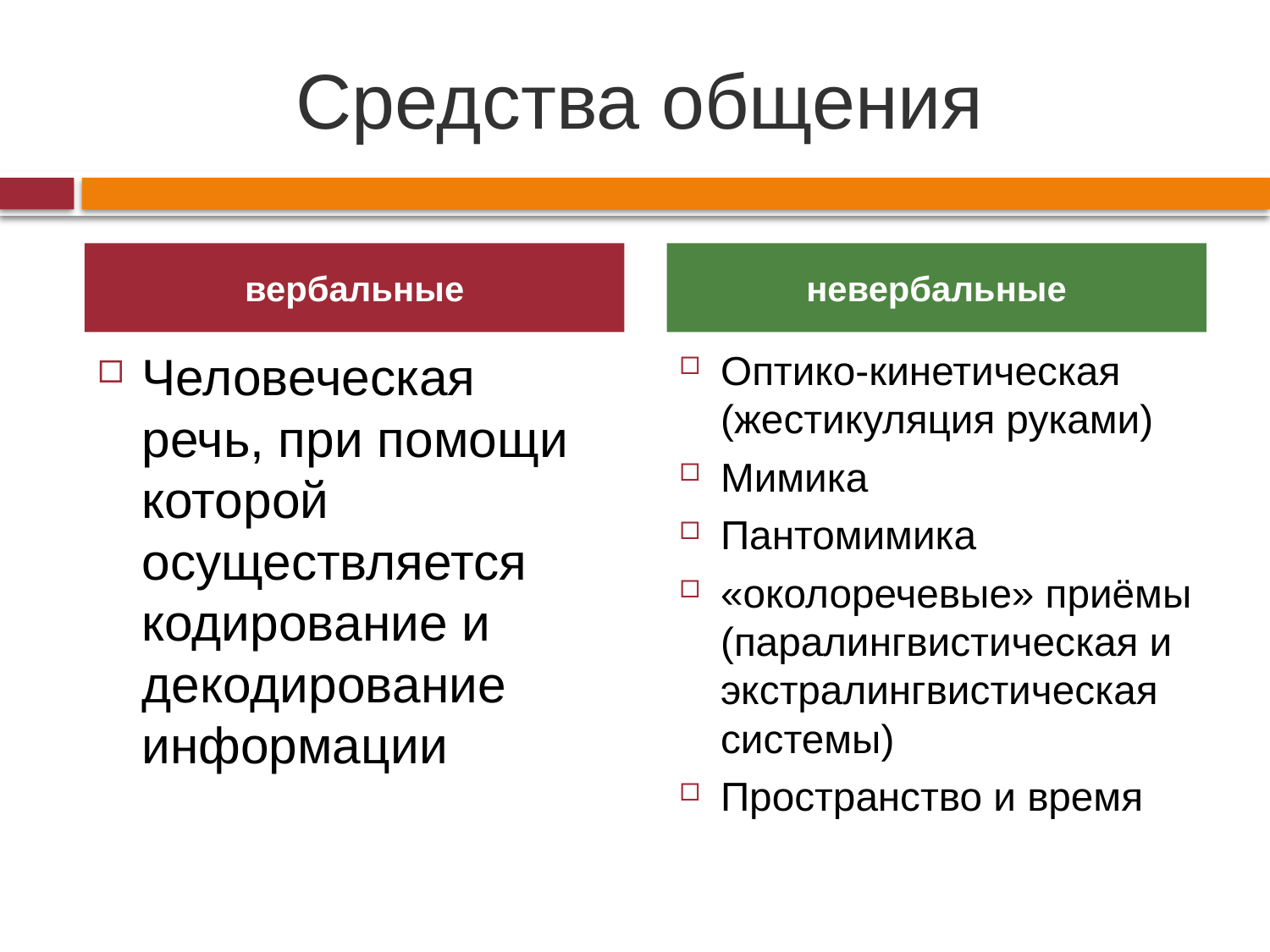

# Средства общения
вербальные
невербальные
Человеческая речь, при помощи которой осуществляется кодирование и декодирование информации
Оптико-кинетическая (жестикуляция руками)
Мимика
Пантомимика
«околоречевые» приёмы (паралингвистическая и экстралингвистическая системы)
Пространство и время